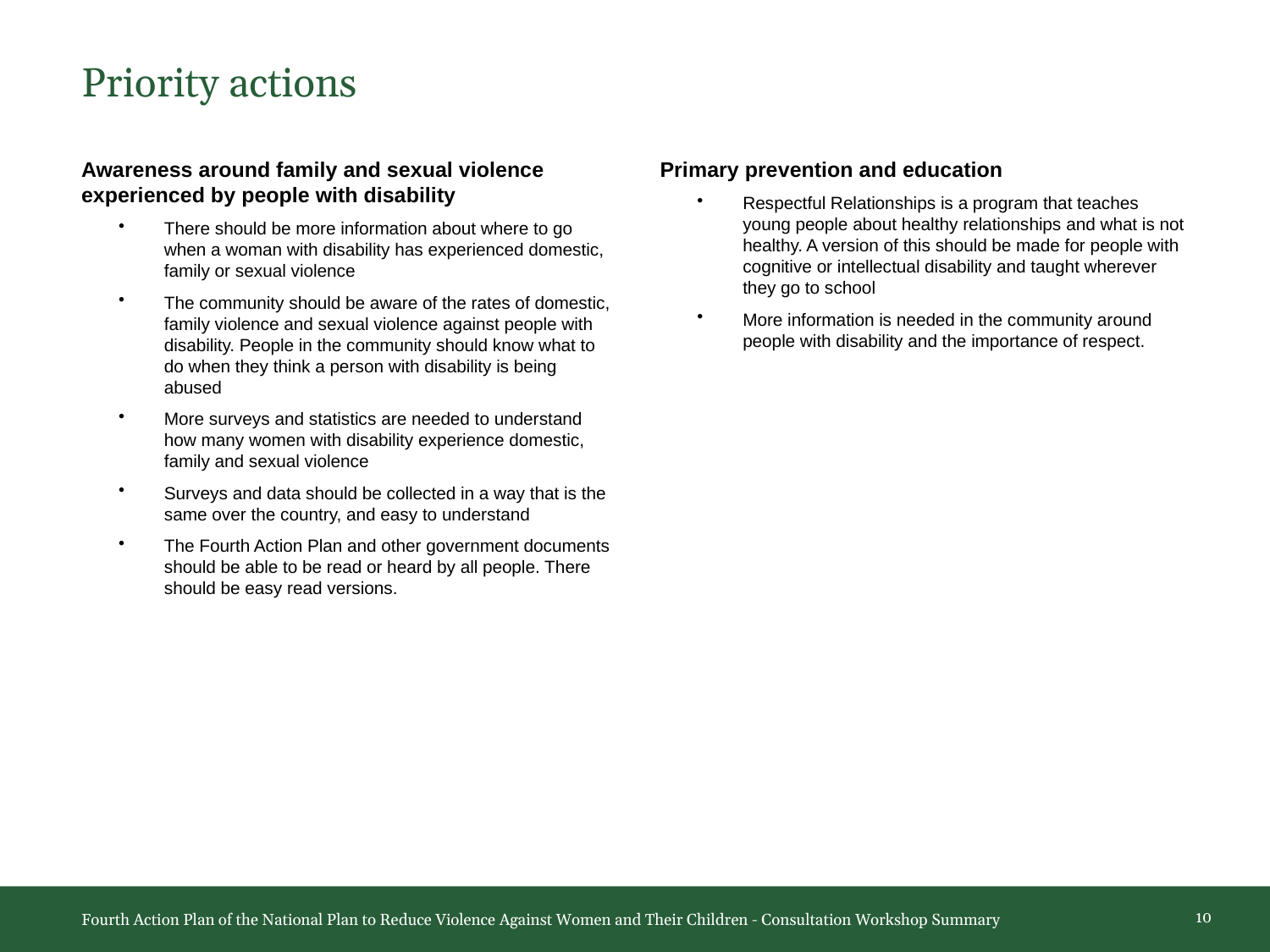

# Priority actions
Awareness around family and sexual violence experienced by people with disability
There should be more information about where to go when a woman with disability has experienced domestic, family or sexual violence
The community should be aware of the rates of domestic, family violence and sexual violence against people with disability. People in the community should know what to do when they think a person with disability is being abused
More surveys and statistics are needed to understand how many women with disability experience domestic, family and sexual violence
Surveys and data should be collected in a way that is the same over the country, and easy to understand
The Fourth Action Plan and other government documents should be able to be read or heard by all people. There should be easy read versions.

Primary prevention and education
Respectful Relationships is a program that teaches young people about healthy relationships and what is not healthy. A version of this should be made for people with cognitive or intellectual disability and taught wherever they go to school
More information is needed in the community around people with disability and the importance of respect.
10
Fourth Action Plan of the National Plan to Reduce Violence Against Women and Their Children - Consultation Workshop Summary